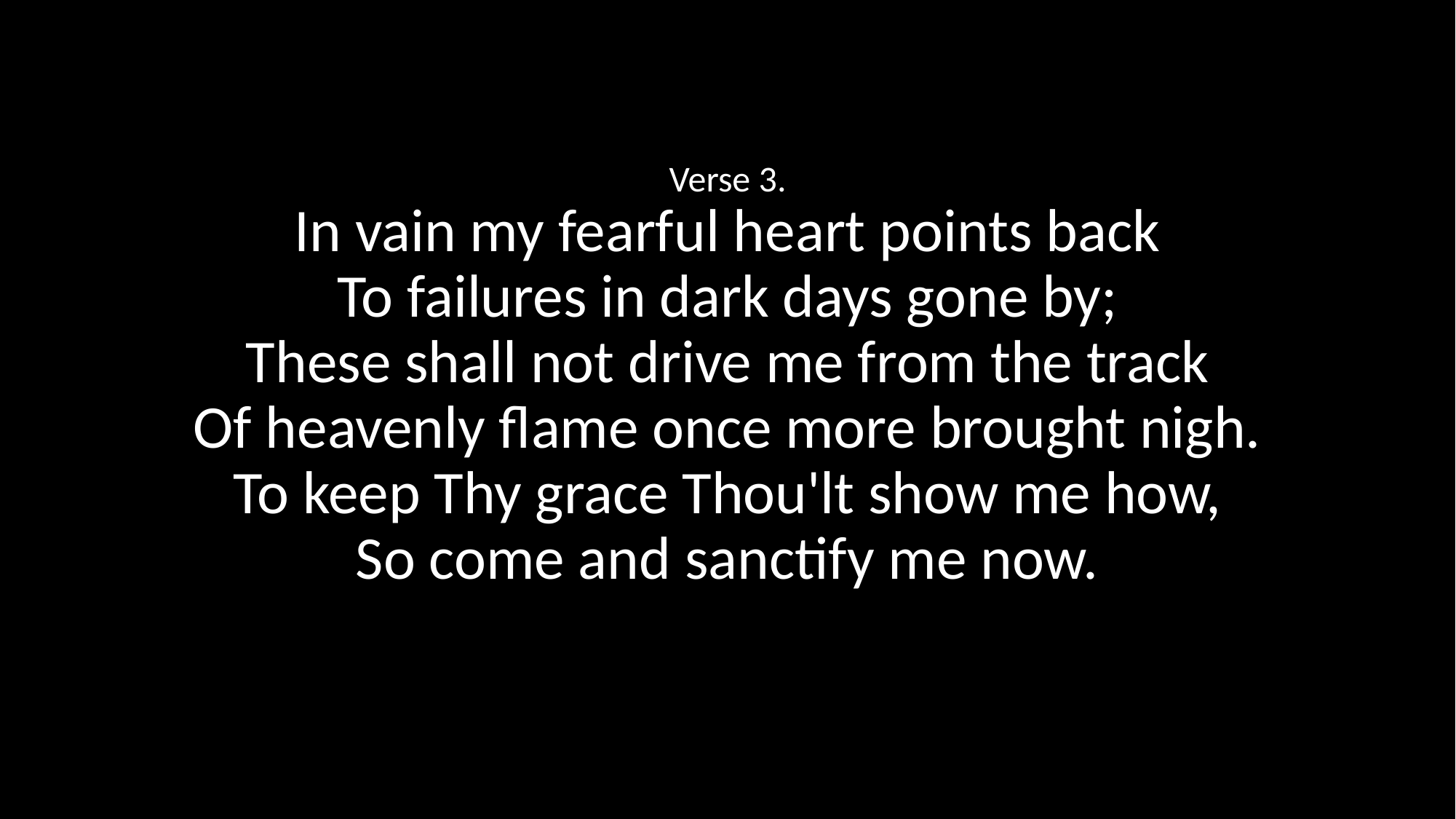

Verse 3.
In vain my fearful heart points back
To failures in dark days gone by;
These shall not drive me from the track
Of heavenly flame once more brought nigh.
To keep Thy grace Thou'lt show me how,
So come and sanctify me now.